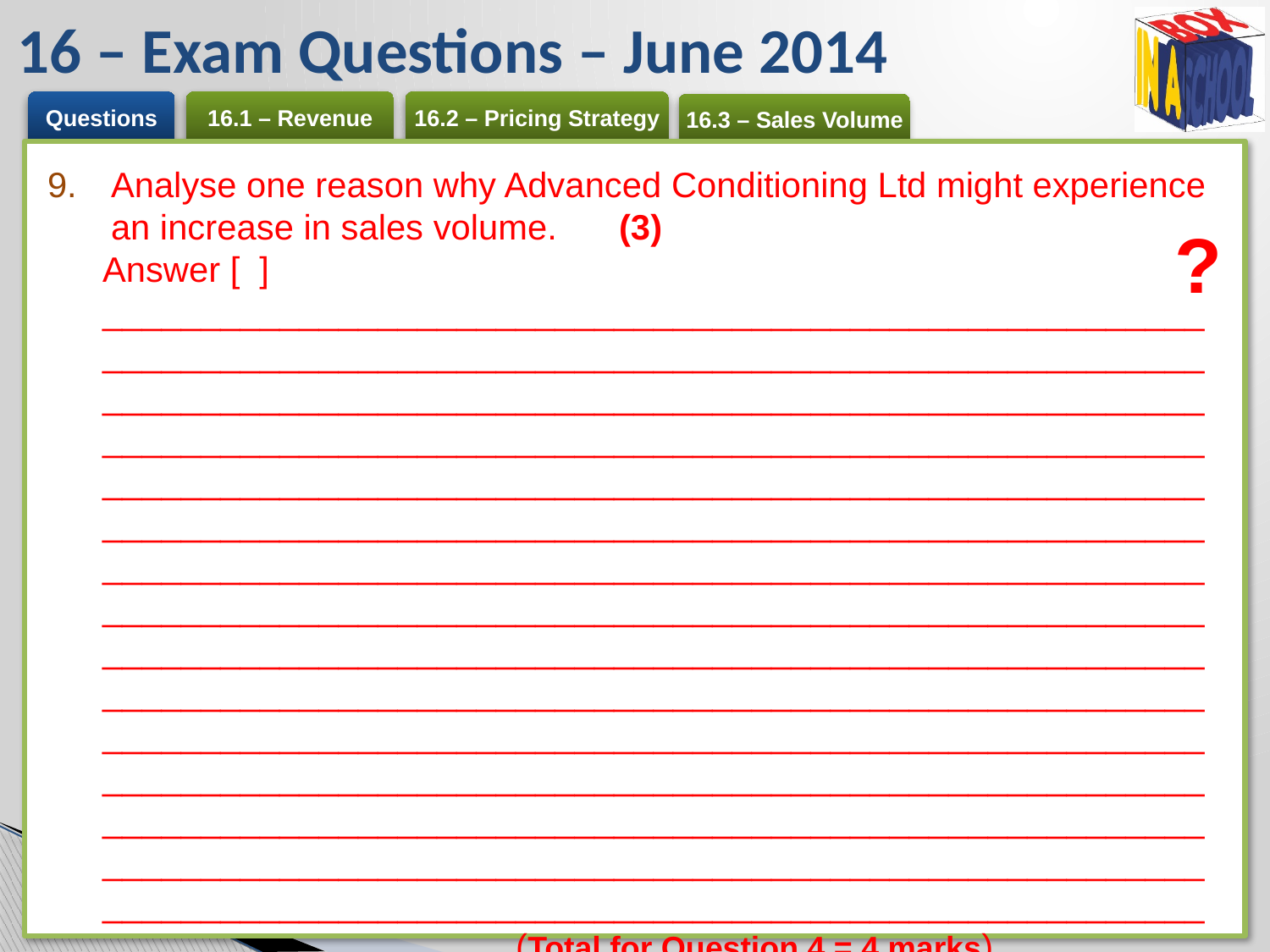

# 16 – Exam Questions – June 2014
Analyse one reason why Advanced Conditioning Ltd might experience an increase in sales volume.	(3)
Answer [  ]
_____________________________________________________________________________________________________________________________________________________________________________________________________________________________________________________________________________________________________________________________________________________________________________________________________________________________________________________________________________________________________________________________________________________________________________________________________________________________________________________________________________________________________________________________________________________________________________________________________________________________________________________________________________________________(Total for Question 4 = 4 marks)
?